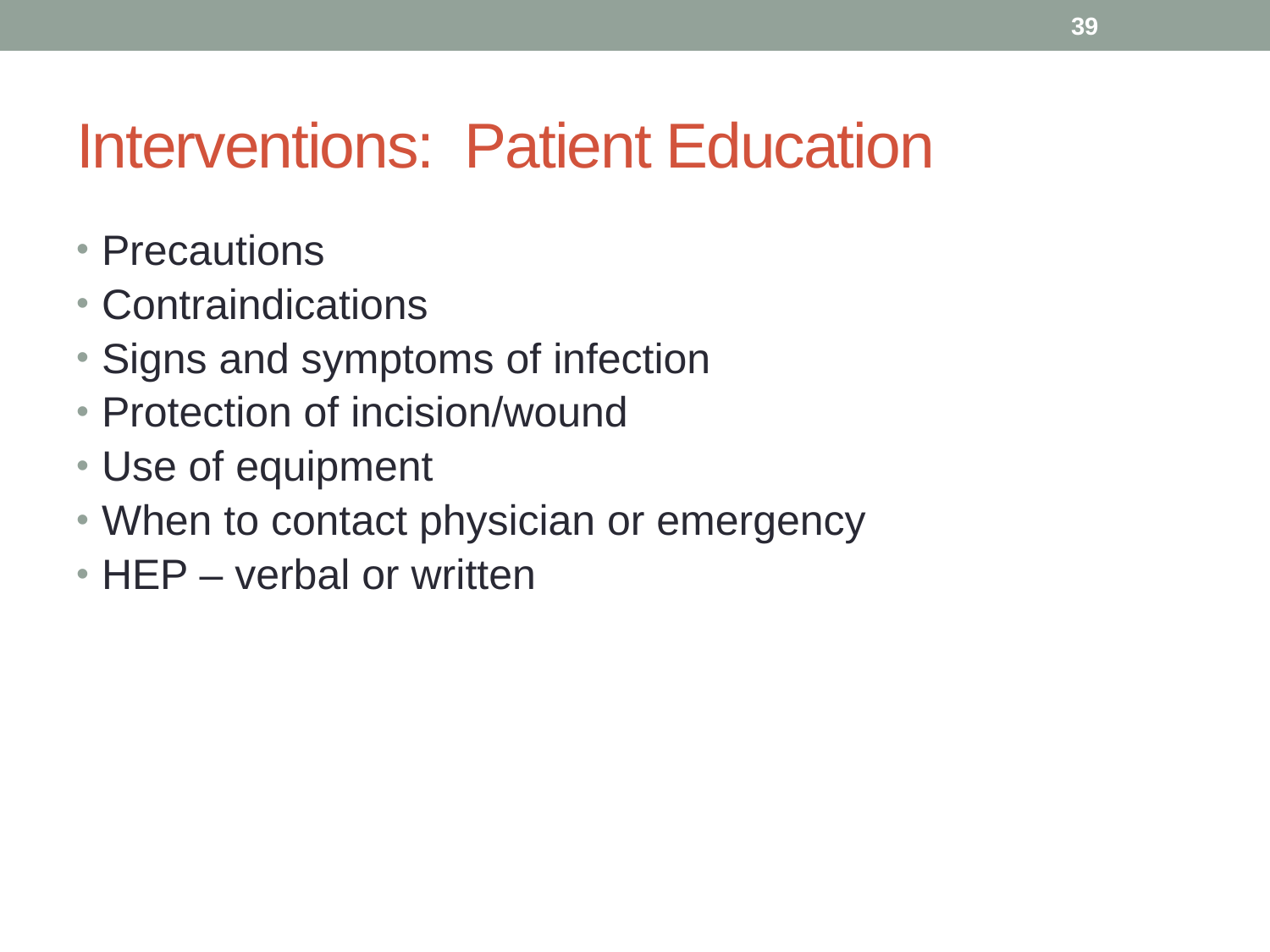

39
# Interventions:  Patient Education
Precautions
Contraindications
Signs and symptoms of infection
Protection of incision/wound
Use of equipment
When to contact physician or emergency
HEP – verbal or written